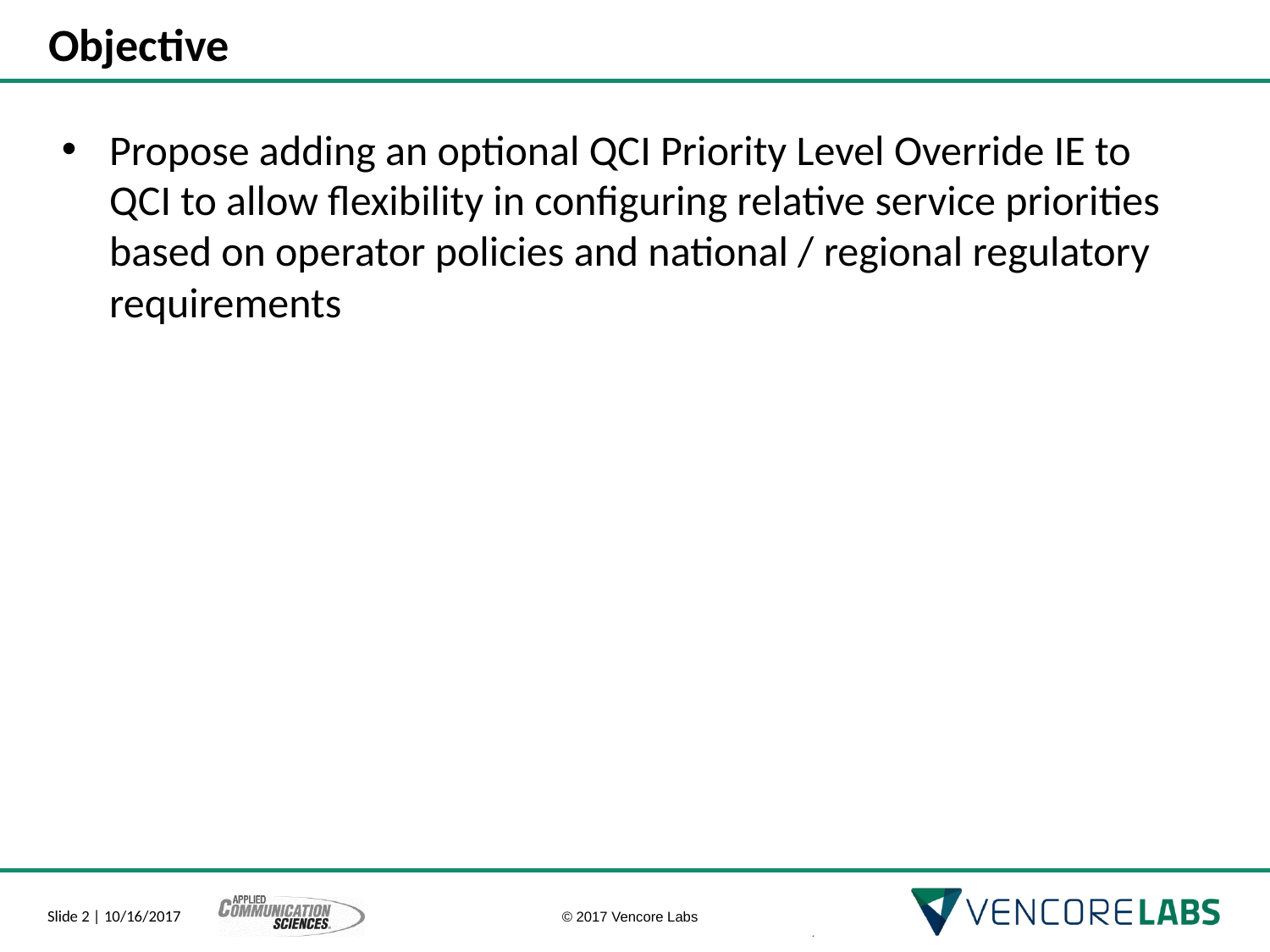

# Objective
Propose adding an optional QCI Priority Level Override IE to QCI to allow flexibility in configuring relative service priorities based on operator policies and national / regional regulatory requirements